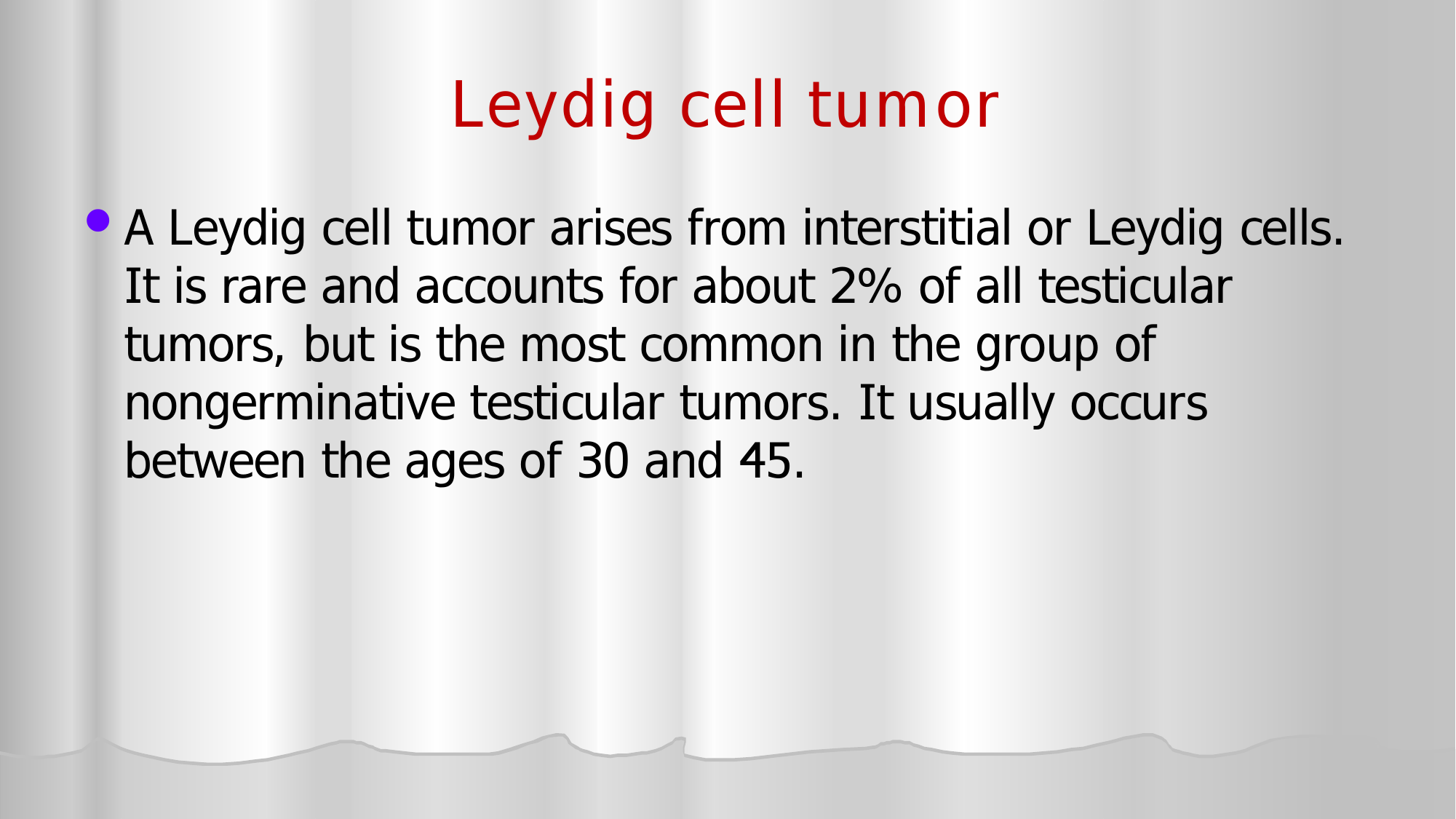

# Leydig cell tumor
A Leydig cell tumor arises from interstitial or Leydig cells. It is rare and accounts for about 2% of all testicular tumors, but is the most common in the group of nongerminative testicular tumors. It usually occurs between the ages of 30 and 45.